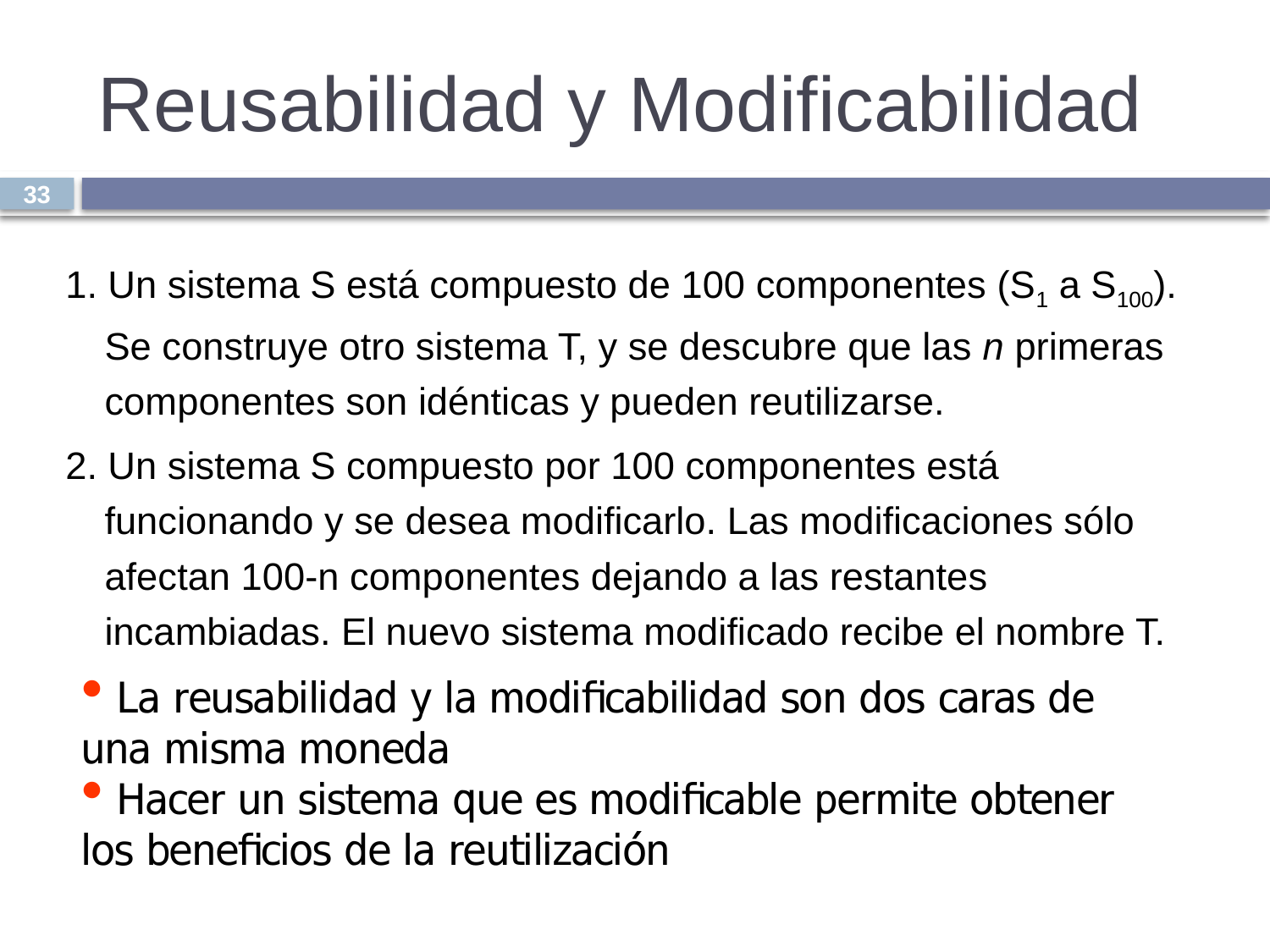

# Reusabilidad y Modificabilidad
33
1. Un sistema S está compuesto de 100 componentes (S1 a S100). Se construye otro sistema T, y se descubre que las n primeras componentes son idénticas y pueden reutilizarse.
2. Un sistema S compuesto por 100 componentes está funcionando y se desea modificarlo. Las modificaciones sólo afectan 100-n componentes dejando a las restantes incambiadas. El nuevo sistema modificado recibe el nombre T.
 La reusabilidad y la modificabilidad son dos caras de una misma moneda
 Hacer un sistema que es modificable permite obtener los beneficios de la reutilización